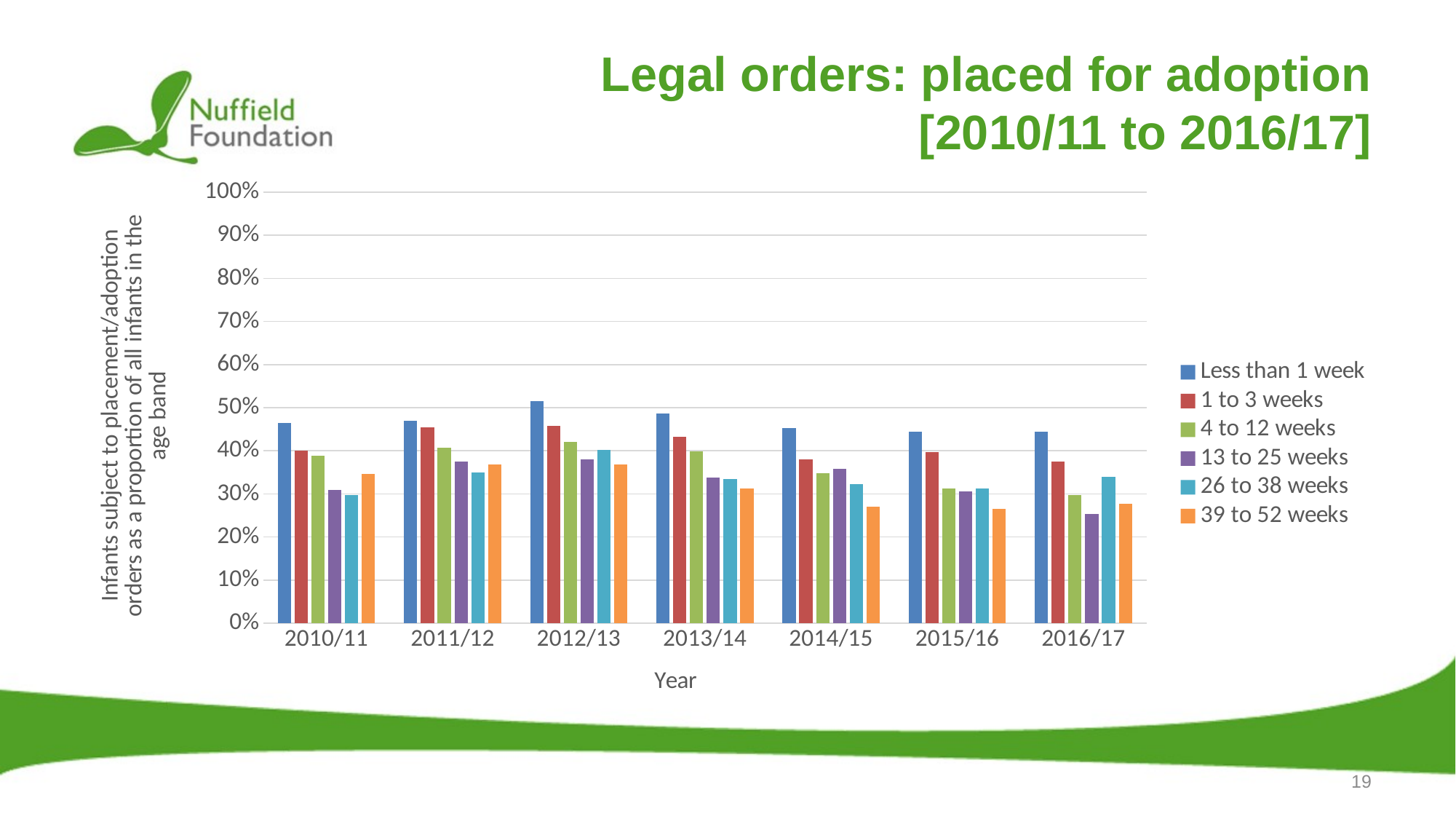

# Legal orders: placed for adoption [2010/11 to 2016/17]

### Chart

| Category | Less than 1 week | 1 to 3 weeks | 4 to 12 weeks | 13 to 25 weeks | 26 to 38 weeks | 39 to 52 weeks |
|---|---|---|---|---|---|---|
| 2010/11 | 0.4650379106992418 | 0.4 | 0.3886255924170616 | 0.30960264900662254 | 0.29772727272727273 | 0.3472222222222222 |
| 2011/12 | 0.46954314720812185 | 0.45503355704697984 | 0.4073107049608355 | 0.3751763046544429 | 0.35030549898167007 | 0.367816091954023 |
| 2012/13 | 0.5154593639575972 | 0.457233368532207 | 0.4206204379562044 | 0.38045977011494253 | 0.4014336917562724 | 0.36770428015564205 |
| 2013/14 | 0.4865853658536585 | 0.4329787234042553 | 0.3981288981288981 | 0.33884297520661155 | 0.33436055469953774 | 0.31346153846153846 |
| 2014/15 | 0.4524590163934426 | 0.38095238095238093 | 0.34838709677419355 | 0.35827338129496406 | 0.3230452674897119 | 0.26973684210526316 |
| 2015/16 | 0.44508338125359403 | 0.3978234582829504 | 0.31257208765859285 | 0.30614973262032086 | 0.31227436823104693 | 0.26506024096385544 |
| 2016/17 | 0.4453197405004634 | 0.3754601226993865 | 0.29706601466992666 | 0.25290697674418605 | 0.33891992551210426 | 0.2776617954070981 |
19